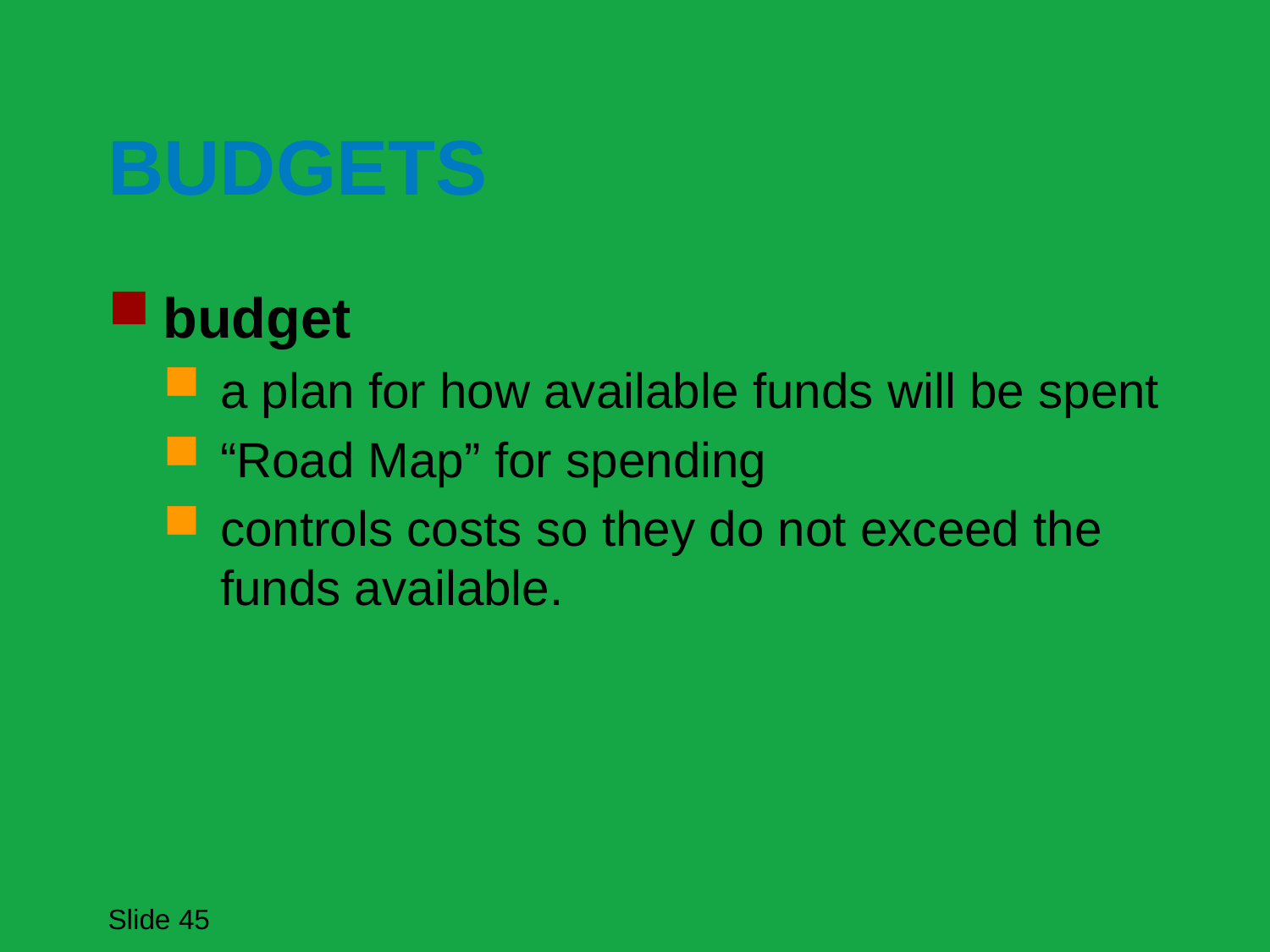

# BUDGETS
budget
a plan for how available funds will be spent
“Road Map” for spending
controls costs so they do not exceed the funds available.
Slide 45